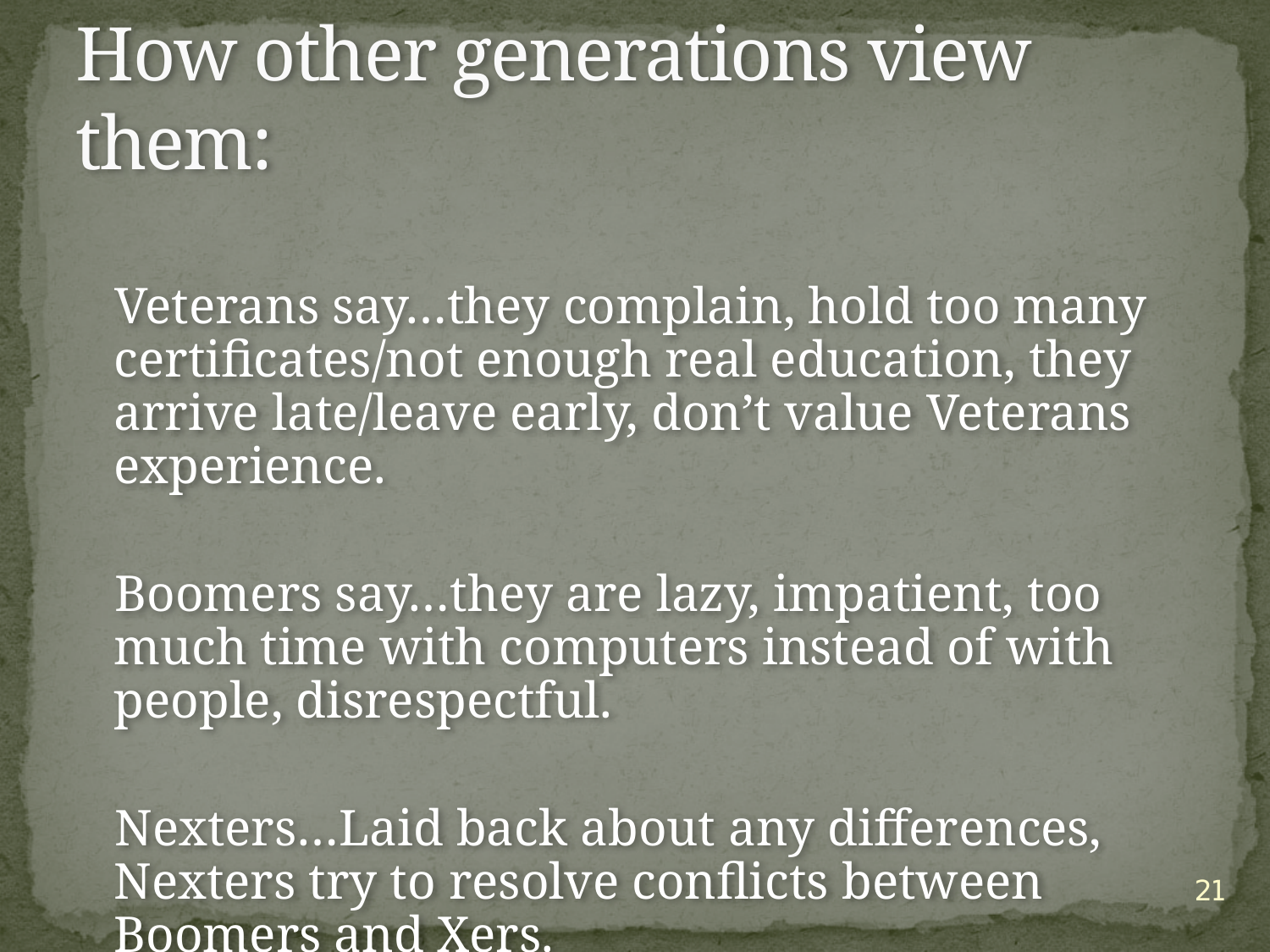

# How other generations view them:
   Veterans say…they complain, hold too many certificates/not enough real education, they arrive late/leave early, don’t value Veterans experience.

   Boomers say…they are lazy, impatient, too much time with computers instead of with people, disrespectful.

   Nexters…Laid back about any differences, Nexters try to resolve conflicts between Boomers and Xers.
21